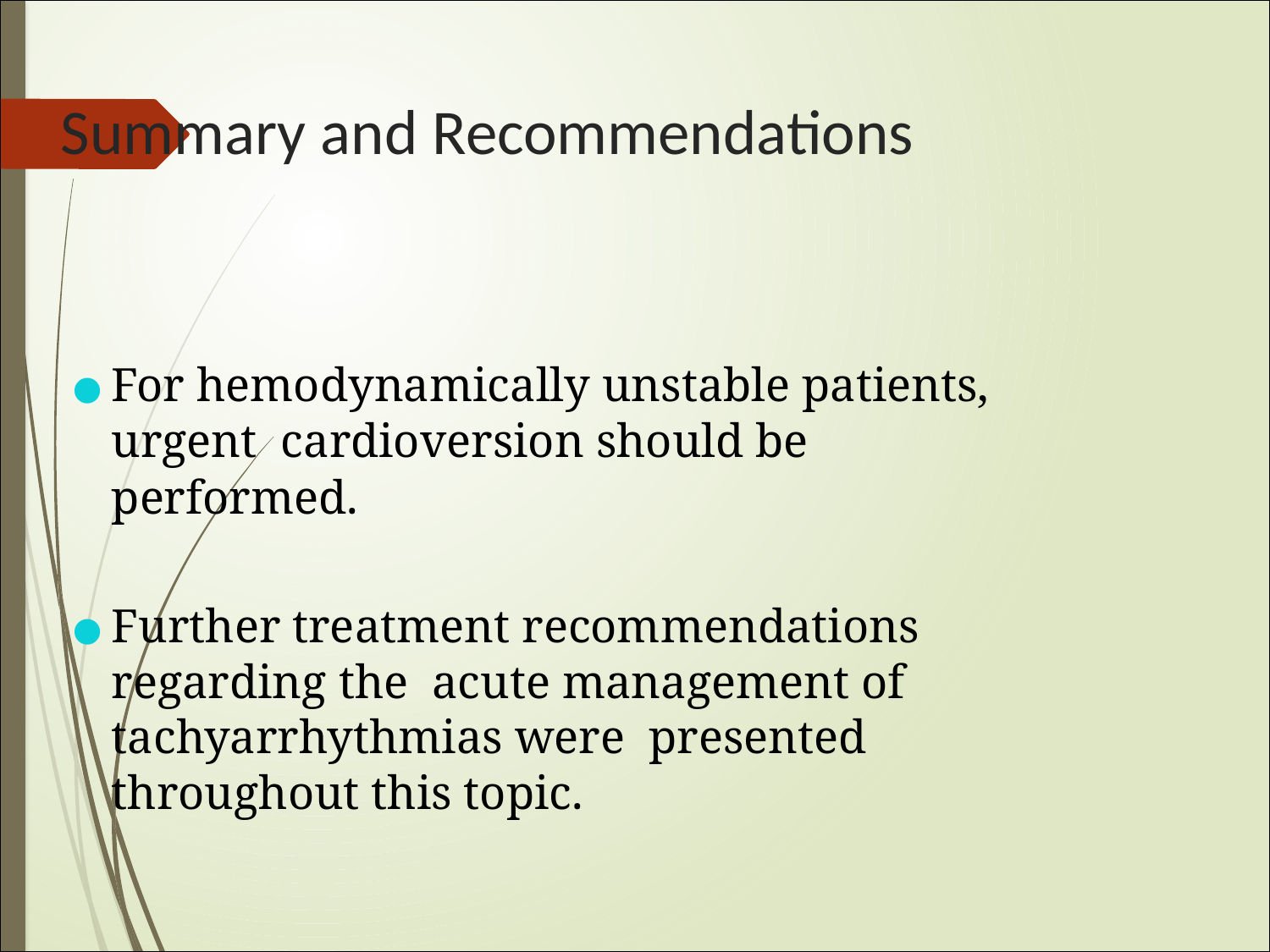

# Summary and Recommendations
For hemodynamically unstable patients, urgent  cardioversion should be performed.

Further treatment recommendations regarding the  acute management of tachyarrhythmias were  presented throughout this topic.